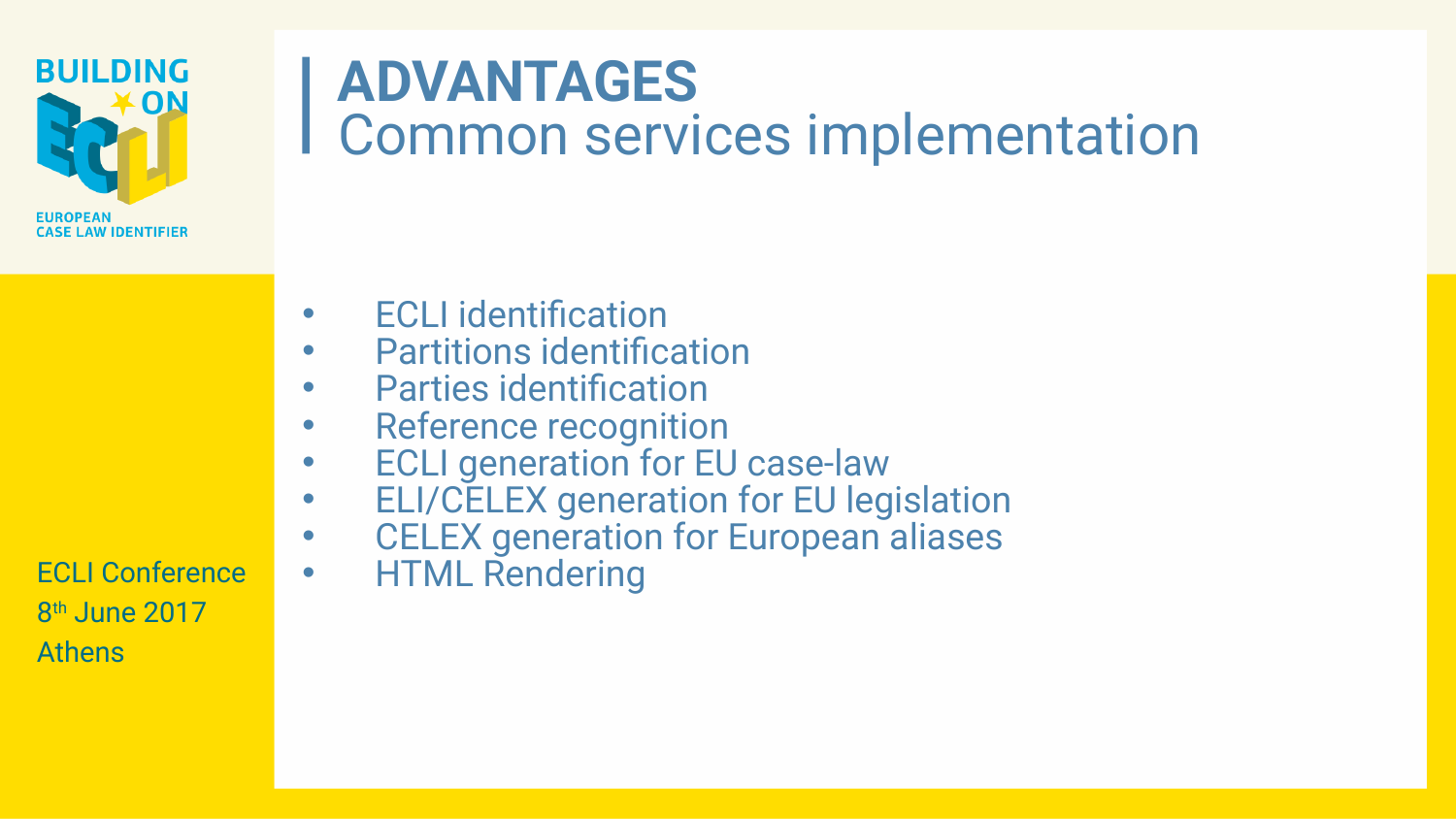

ADVANTAGES
Common services implementation

ECLI identification
Partitions identification
Parties identification
Reference recognition
ECLI generation for EU case-law
ELI/CELEX generation for EU legislation
CELEX generation for European aliases
HTML Rendering
ECLI Conference
8th June 2017
Athens